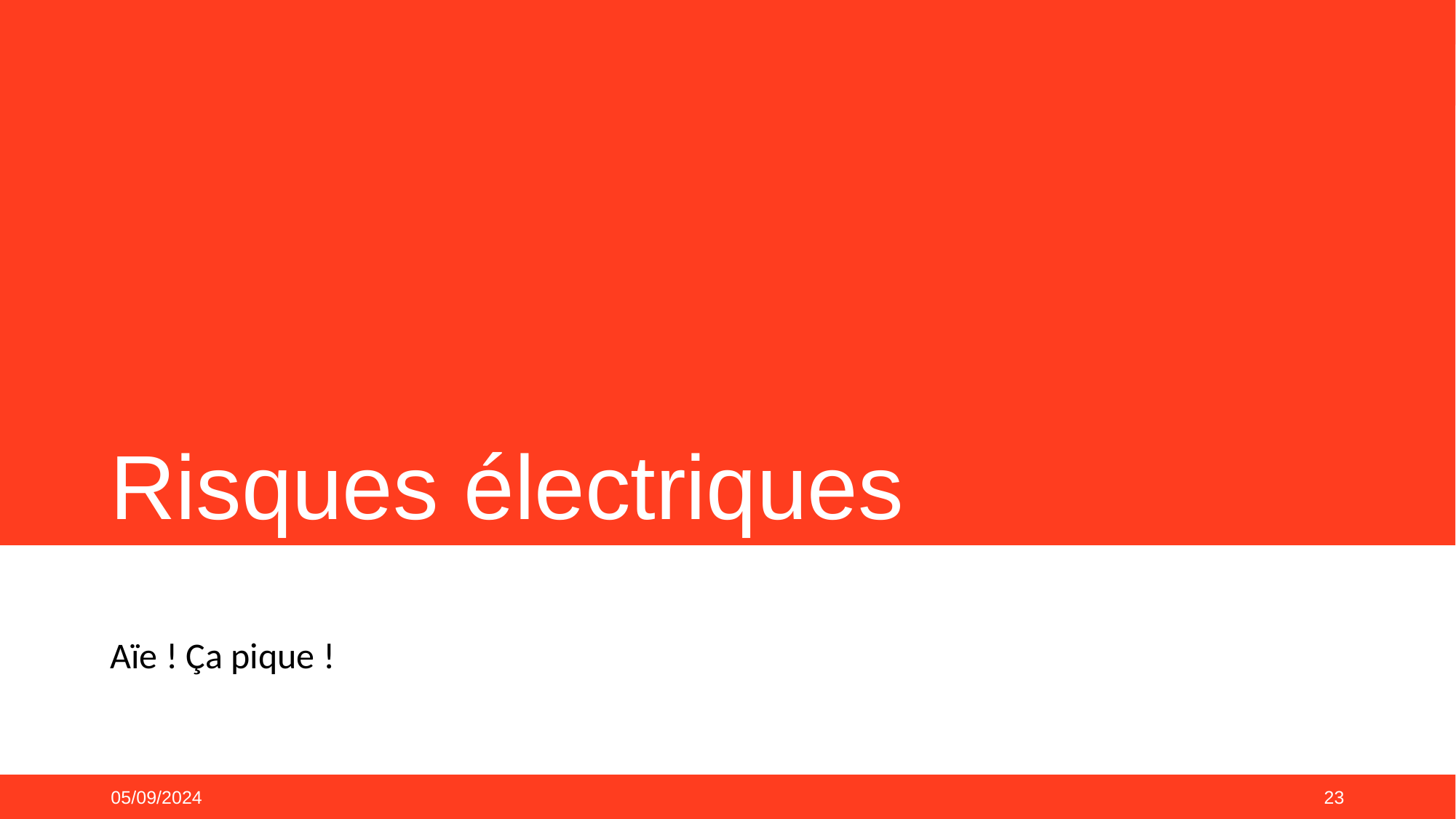

# Risques électriques
Aïe ! Ça pique !
05/09/2024

23